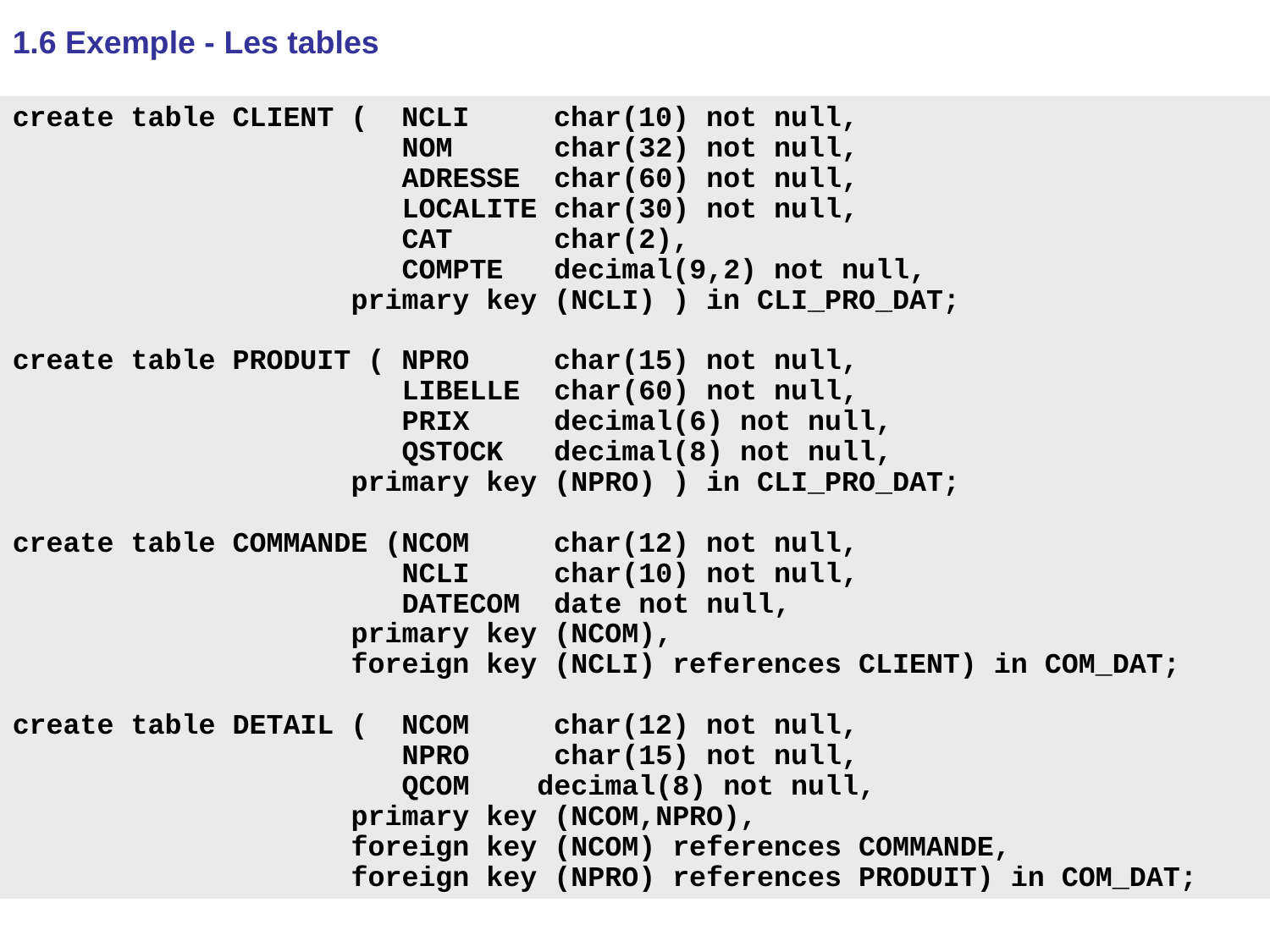

1.6 Exemple - Les tables
create table CLIENT (  NCLI     char(10) not null,
                       NOM      char(32) not null,
                       ADRESSE  char(60) not null,
                       LOCALITE char(30) not null,
                       CAT      char(2),
                       COMPTE   decimal(9,2) not null,
                    primary key (NCLI) ) in CLI_PRO_DAT;

create table PRODUIT ( NPRO     char(15) not null,
                       LIBELLE  char(60) not null,
                       PRIX     decimal(6) not null,
                       QSTOCK   decimal(8) not null,
                    primary key (NPRO) ) in CLI_PRO_DAT;

create table COMMANDE (NCOM     char(12) not null,
                       NCLI     char(10) not null,
                       DATECOM  date not null,
                    primary key (NCOM),
                    foreign key (NCLI) references CLIENT) in COM_DAT;

create table DETAIL (  NCOM     char(12) not null,
                       NPRO     char(15) not null,
                       QCOM    decimal(8) not null,
                    primary key (NCOM,NPRO),
                    foreign key (NCOM) references COMMANDE,
                    foreign key (NPRO) references PRODUIT) in COM_DAT;